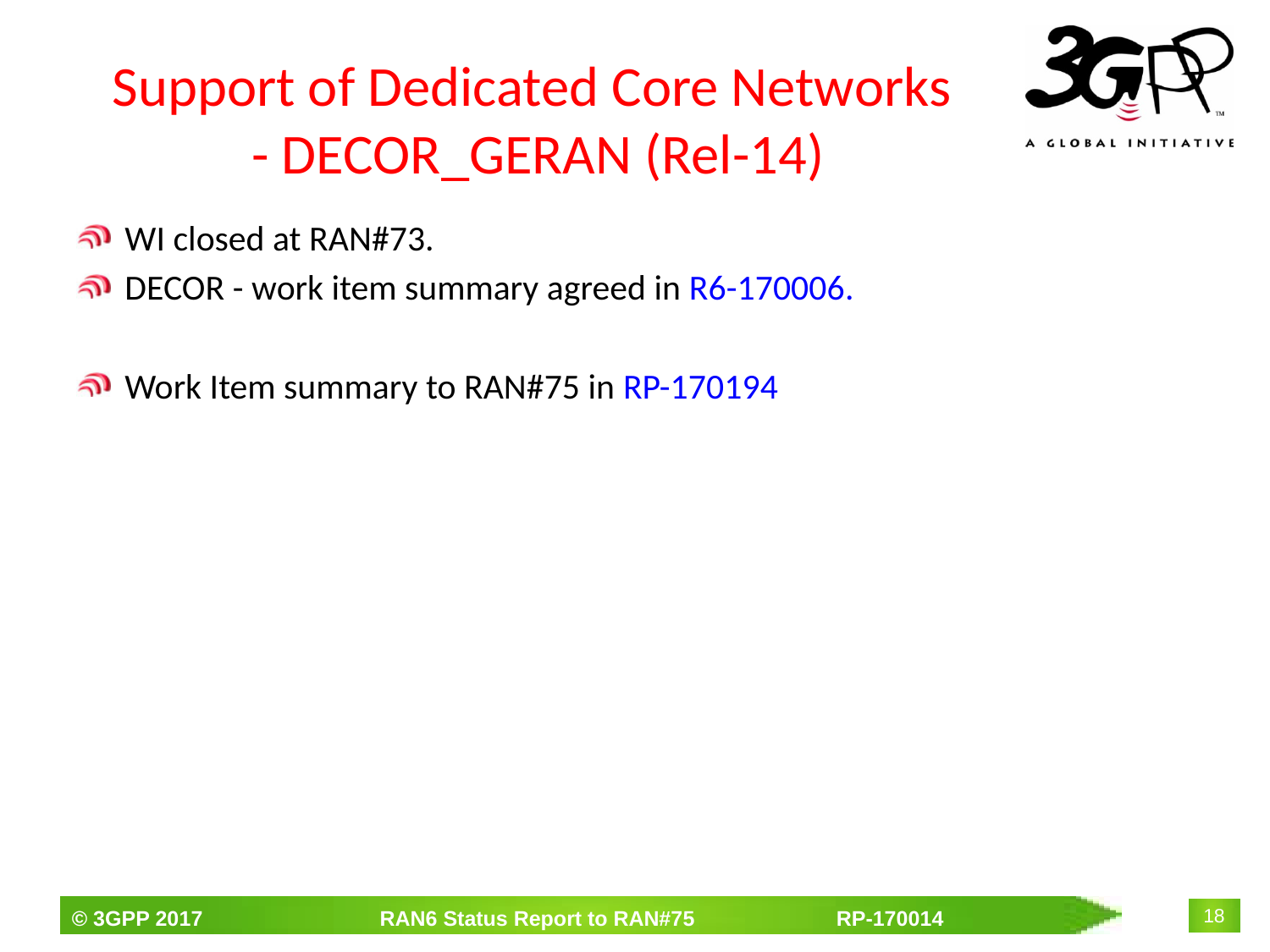

# Support of Dedicated Core Networks - DECOR_GERAN (Rel-14)
WI closed at RAN#73.
DECOR - work item summary agreed in R6-170006.

Work Item summary to RAN#75 in RP-170194